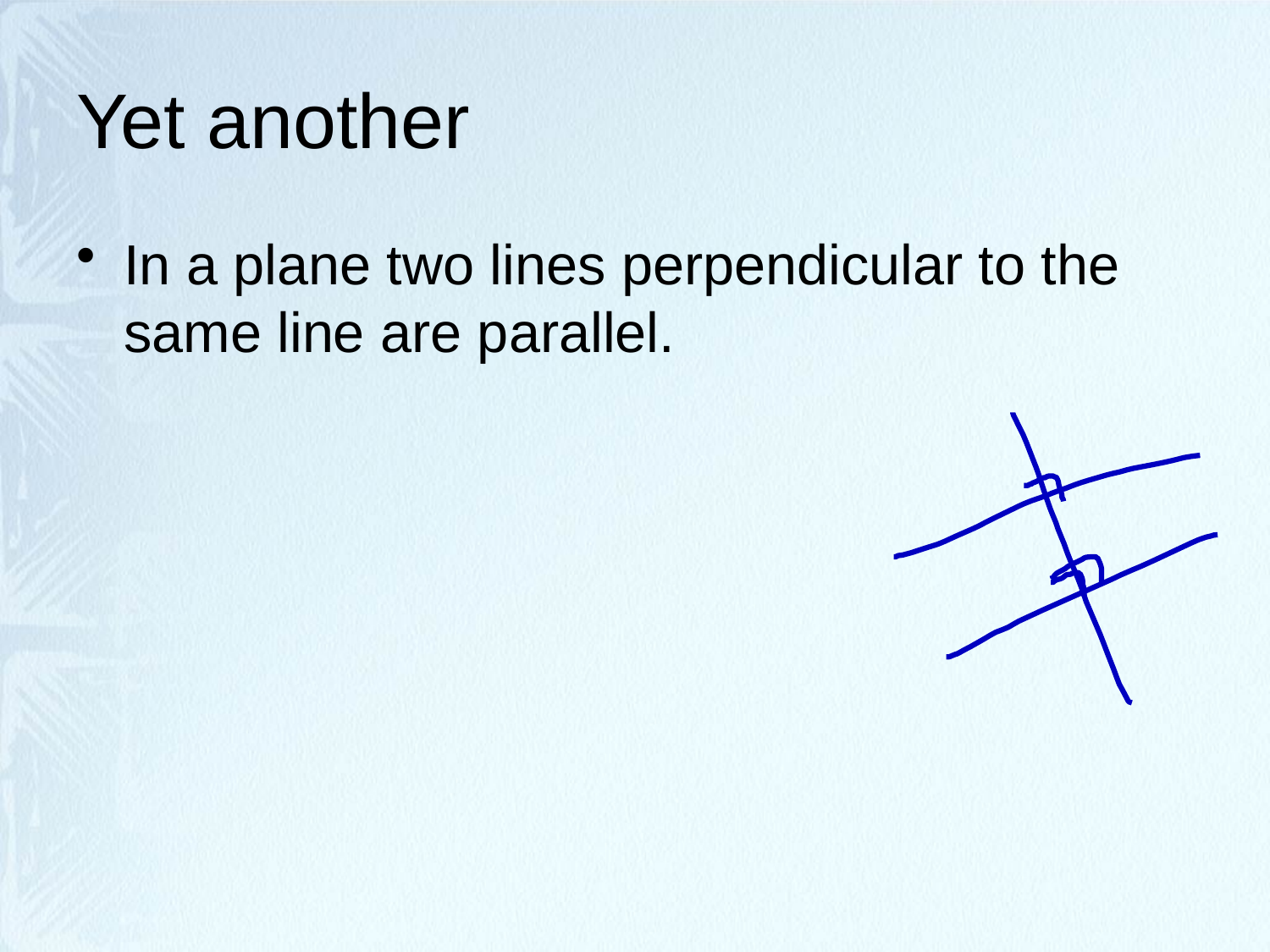

# Yet another
In a plane two lines perpendicular to the same line are parallel.